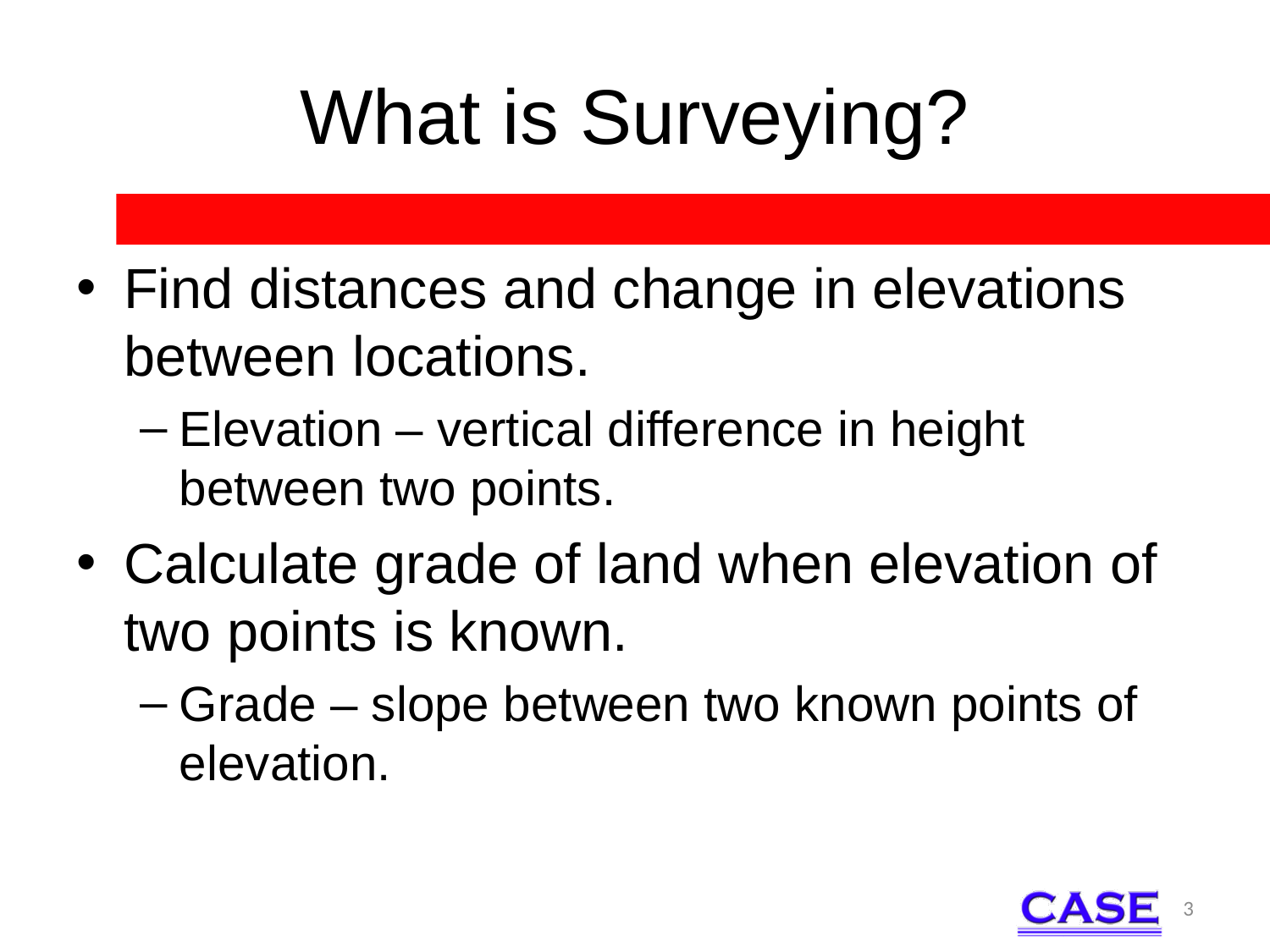

# What is Surveying?
Find distances and change in elevations between locations.
Elevation – vertical difference in height between two points.
Calculate grade of land when elevation of two points is known.
Grade – slope between two known points of elevation.

3